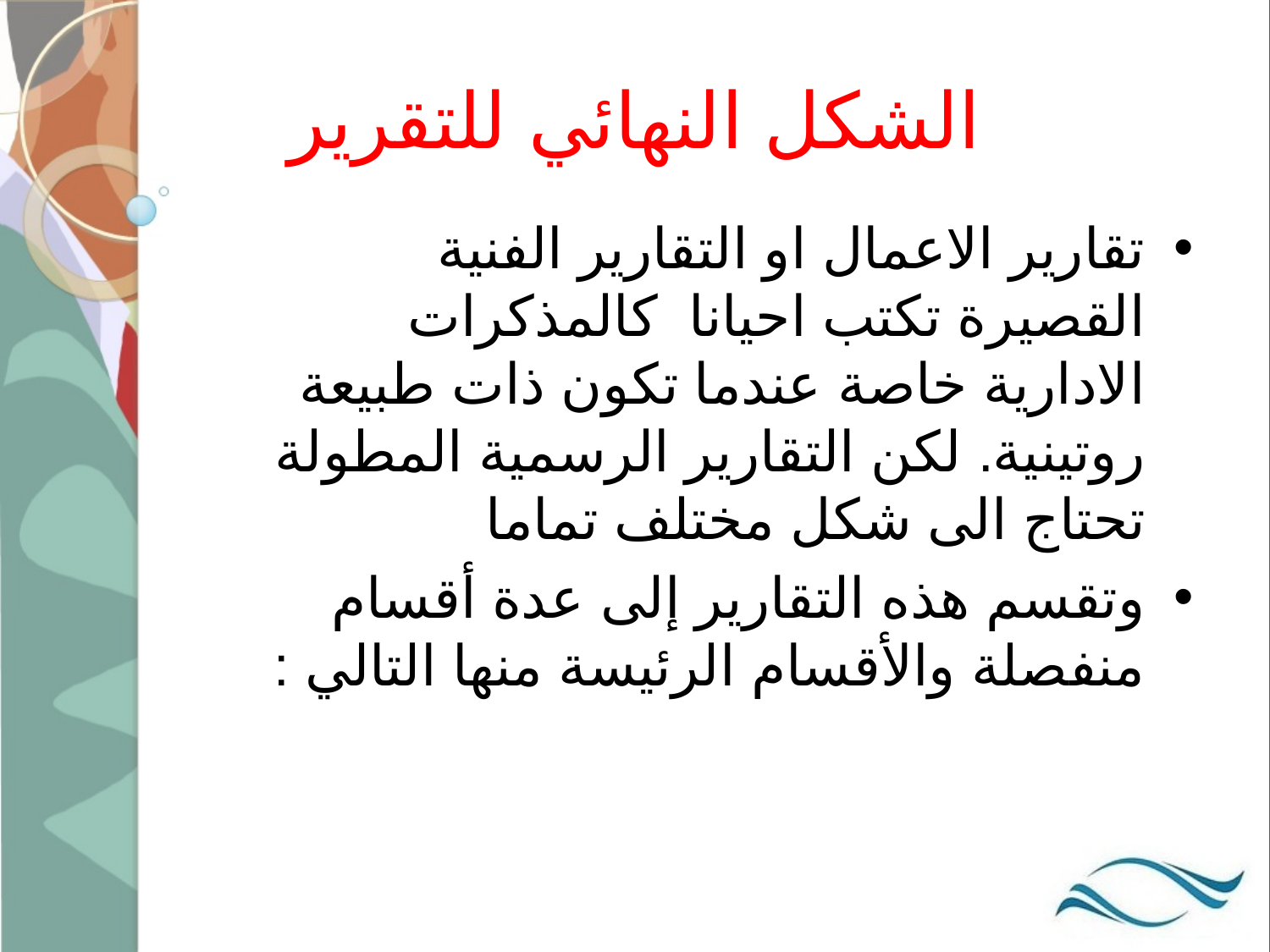

# الشكل النهائي للتقرير
تقارير الاعمال او التقارير الفنية القصيرة تكتب احيانا  كالمذكرات الادارية خاصة عندما تكون ذات طبيعة روتينية. لكن التقارير الرسمية المطولة تحتاج الى شكل مختلف تماما
وتقسم هذه التقارير إلى عدة أقسام منفصلة والأقسام الرئيسة منها التالي :